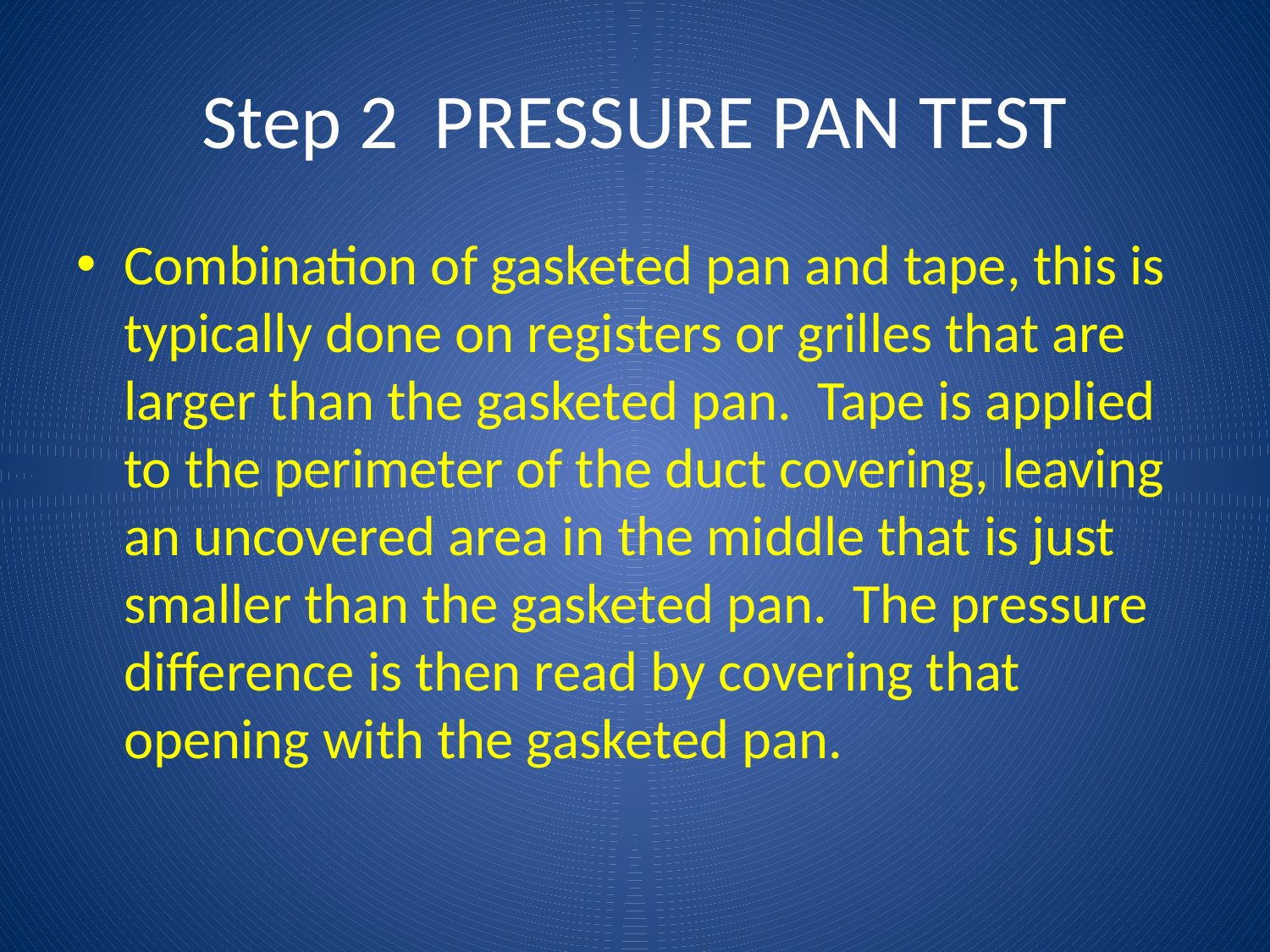

# Step 2  PRESSURE PAN TEST
Combination of gasketed pan and tape, this is typically done on registers or grilles that are larger than the gasketed pan.  Tape is applied to the perimeter of the duct covering, leaving an uncovered area in the middle that is just smaller than the gasketed pan.  The pressure difference is then read by covering that opening with the gasketed pan.